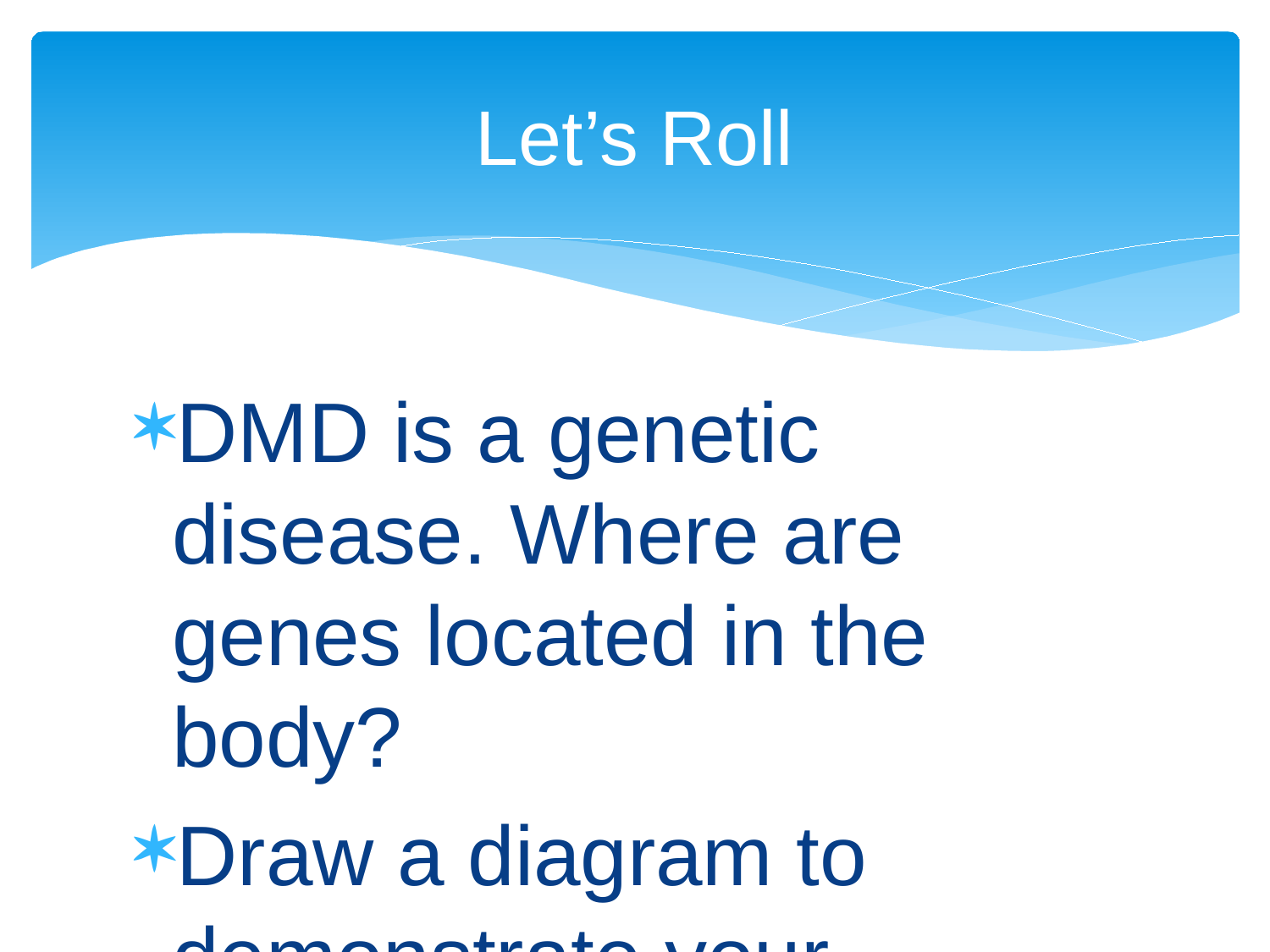

# Let’s Roll
DMD is a genetic disease. Where are genes located in the body?
Draw a diagram to demonstrate your answer.